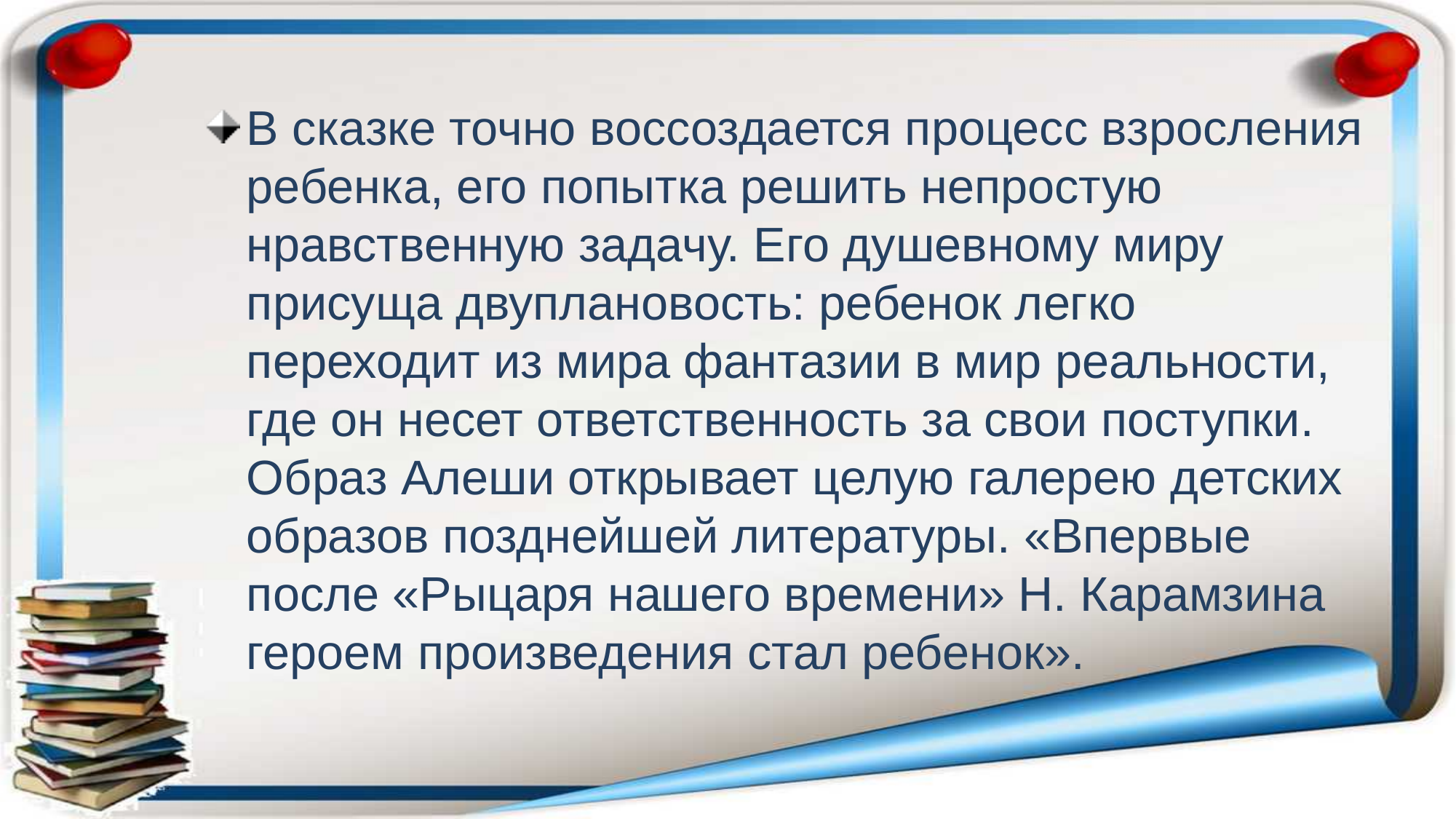

В сказке точно воссоздается процесс взросления ребенка, его попытка решить непростую нравственную задачу. Его душевному миру присуща двуплановость: ребенок легко переходит из мира фантазии в мир реальности, где он несет ответственность за свои поступки. Образ Алеши открывает целую галерею детских образов позднейшей литературы. «Впервые после «Рыцаря нашего времени» Н. Карамзина героем произведения стал ребенок».